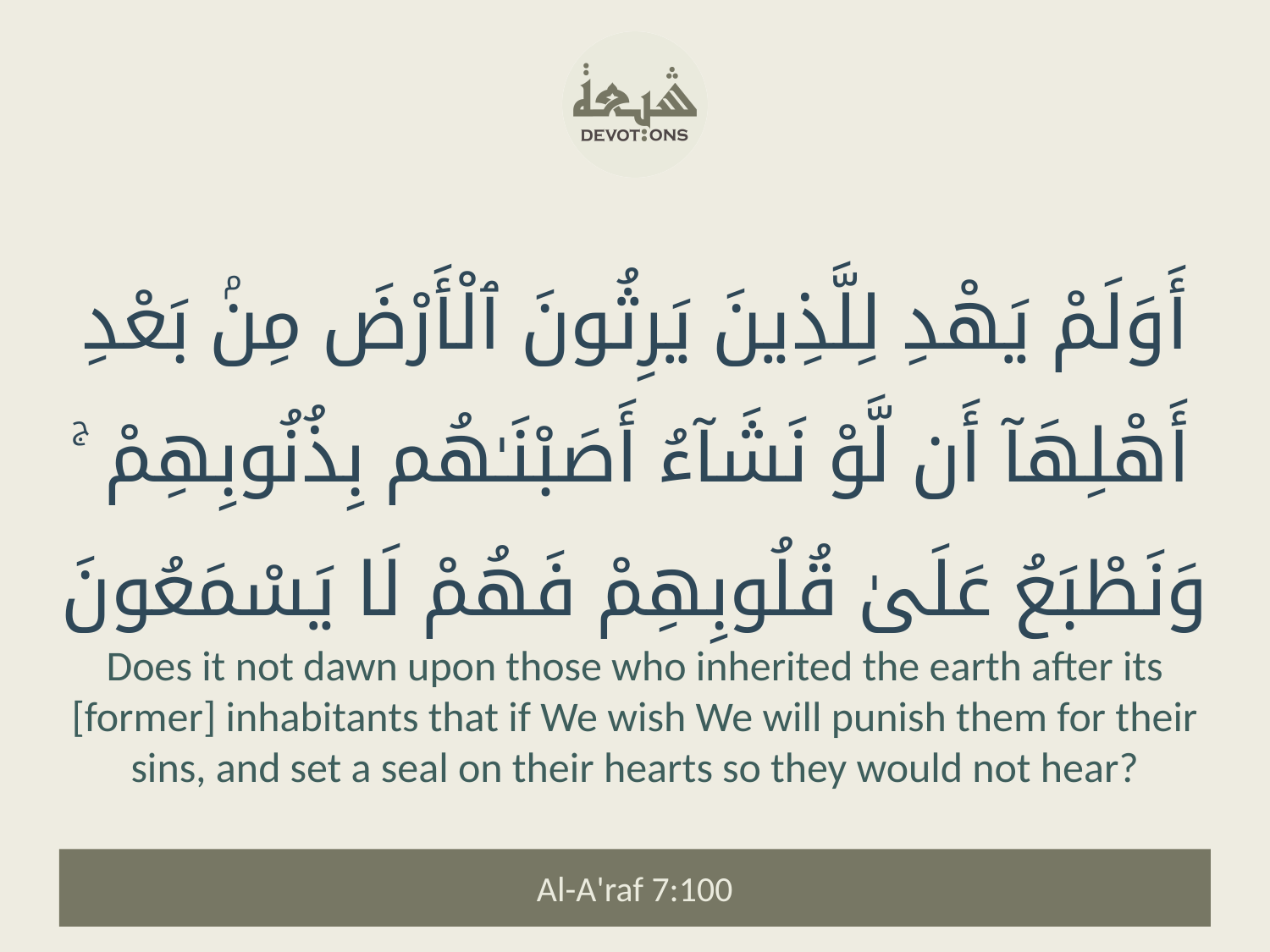

أَوَلَمْ يَهْدِ لِلَّذِينَ يَرِثُونَ ٱلْأَرْضَ مِنۢ بَعْدِ أَهْلِهَآ أَن لَّوْ نَشَآءُ أَصَبْنَـٰهُم بِذُنُوبِهِمْ ۚ وَنَطْبَعُ عَلَىٰ قُلُوبِهِمْ فَهُمْ لَا يَسْمَعُونَ
Does it not dawn upon those who inherited the earth after its [former] inhabitants that if We wish We will punish them for their sins, and set a seal on their hearts so they would not hear?
Al-A'raf 7:100